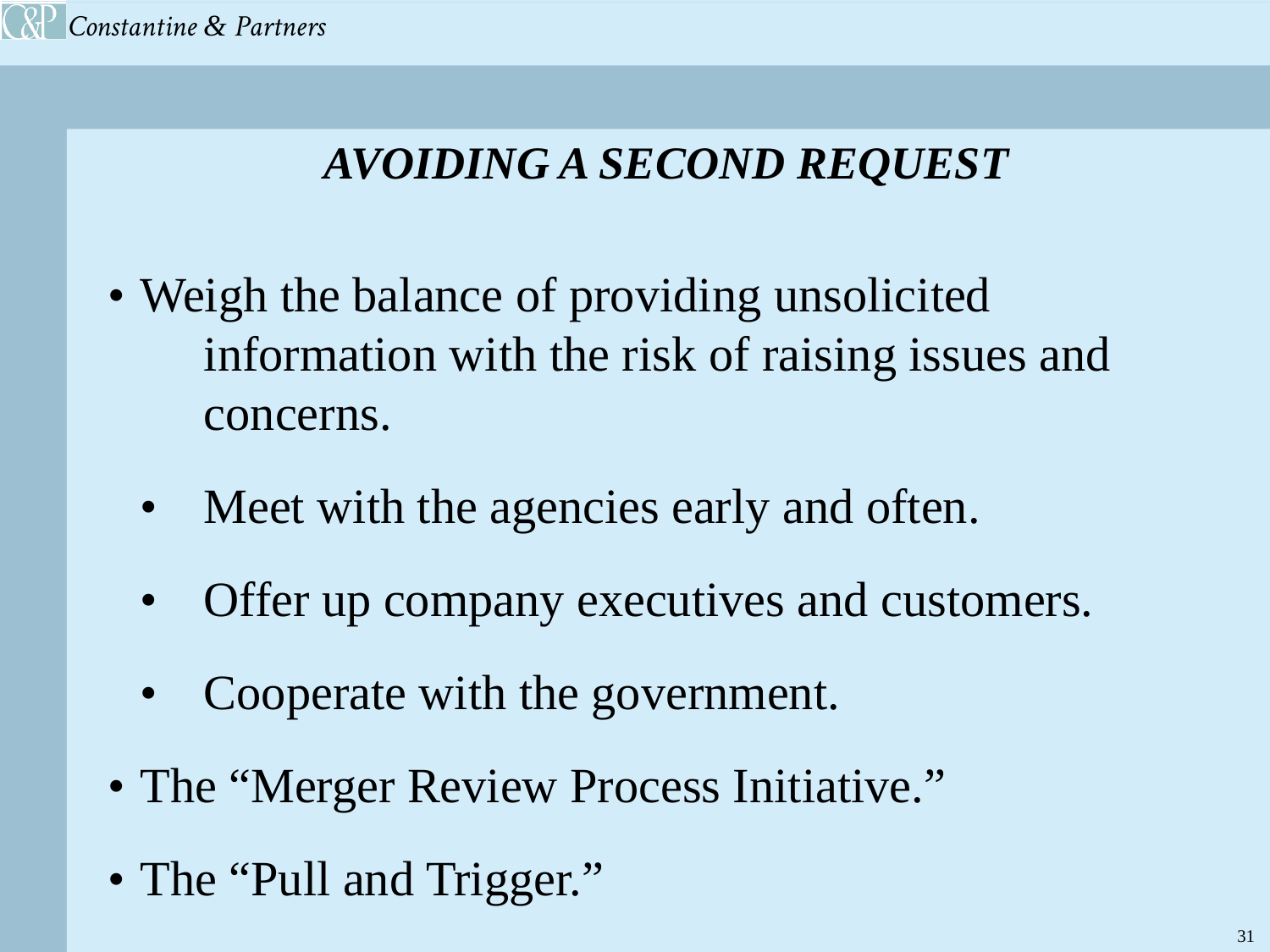

AVOIDING A SECOND REQUEST

•	Weigh the balance of providing unsolicited
		information with the risk of raising issues and 				concerns.

	•	Meet with the agencies early and often.

	•	Offer up company executives and customers.

	•	Cooperate with the government.

•	The “Merger Review Process Initiative.”

•	The “Pull and Trigger.”